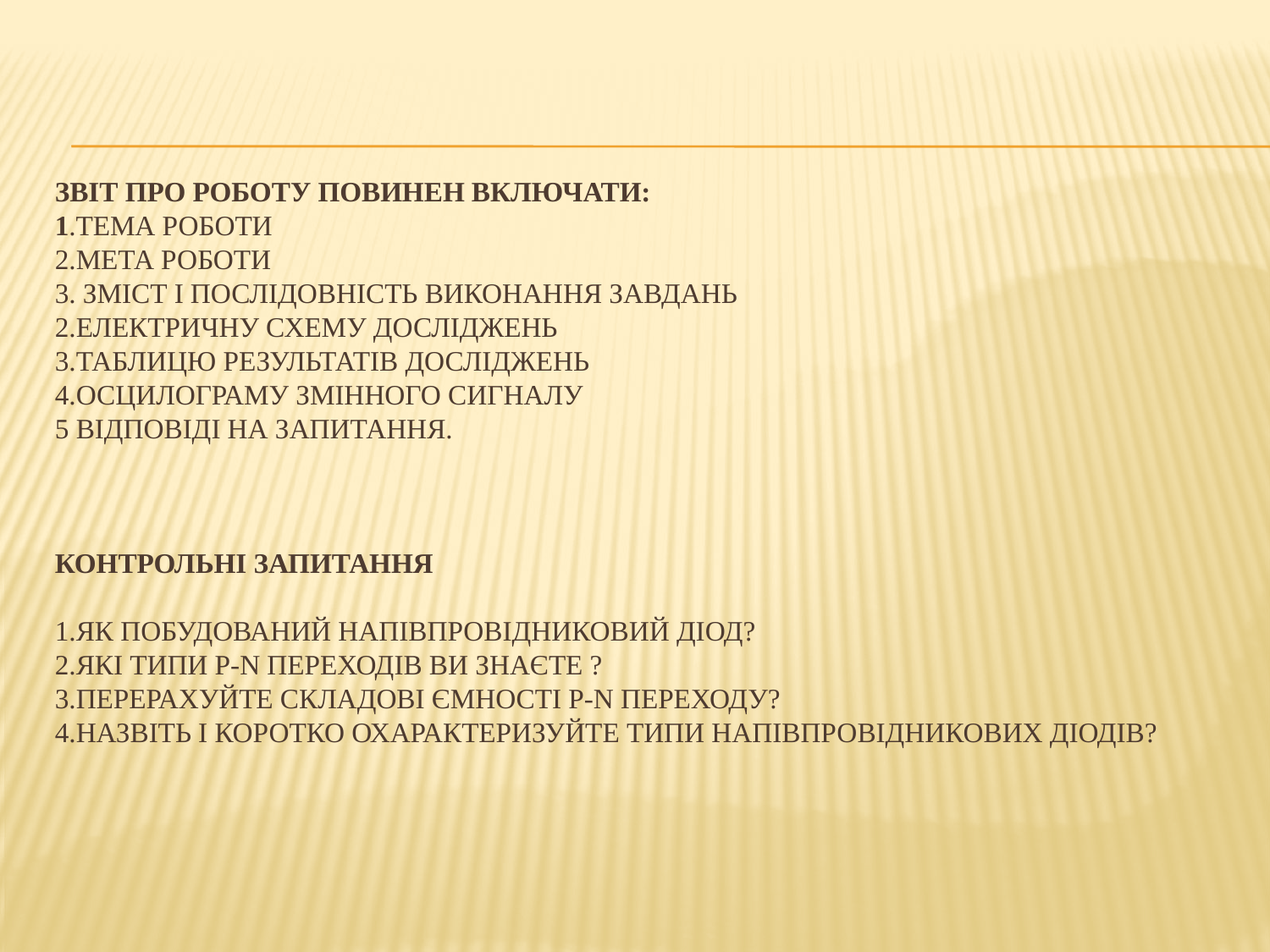

# Звіт про роботу повинен включати: 1.Тема роботи 2.Мета роботи 3. Зміст і послідовність виконання завдань 2.Електричну схему досліджень 3.Таблицю результатів досліджень 4.Осцилограму змінного сигналу 5 Відповіді на запитання. Контрольні запитання   1.Як побудований напівпровідниковий діод? 2.Які типи p-n переходів Ви знаєте ? 3.Перерахуйте складові ємності p-n переходу? 4.Назвіть і коротко охарактеризуйте типи напівпровідникових діодів?